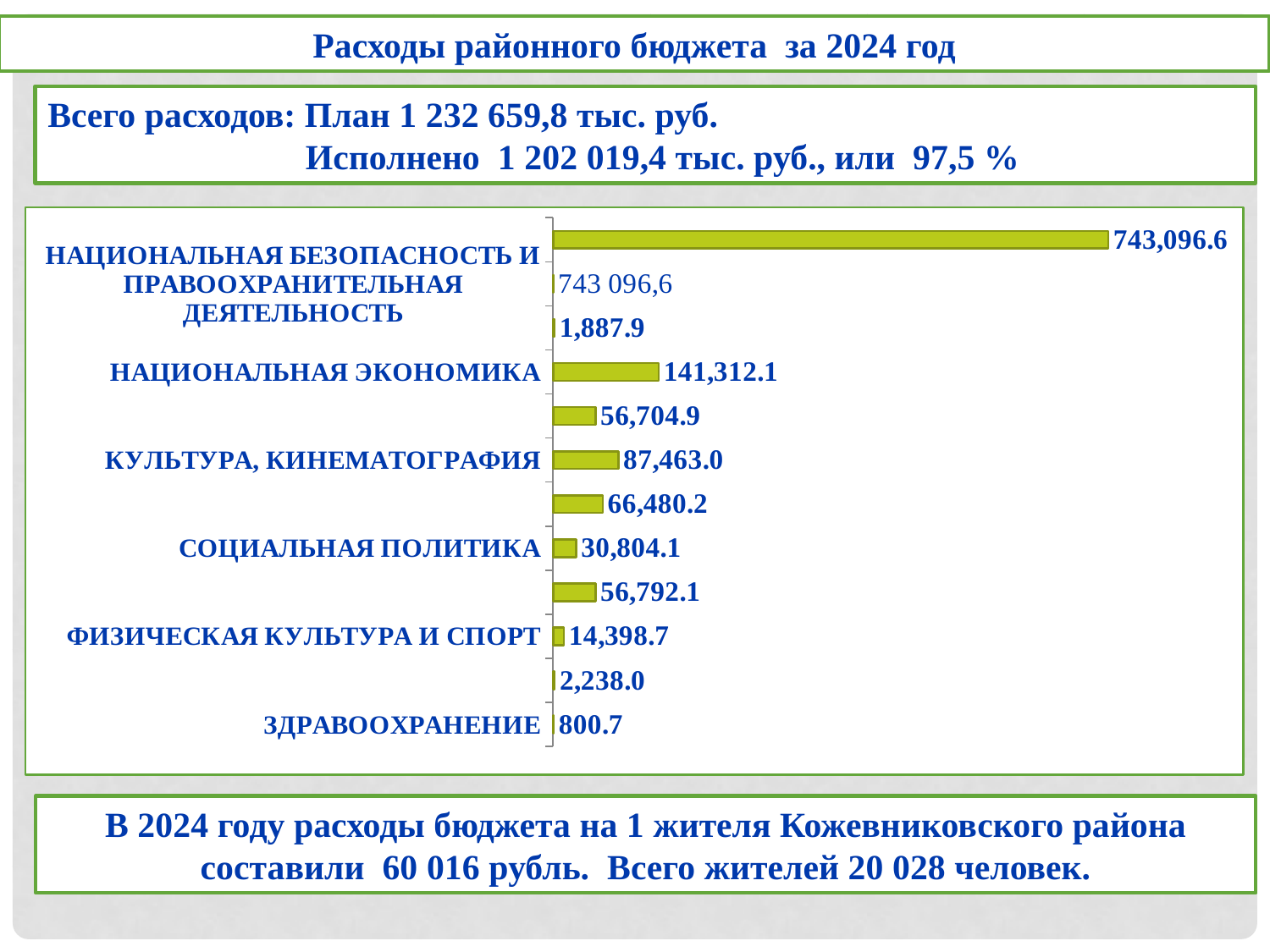

Расходы районного бюджета  за 2024 год
Всего расходов: План 1 232 659,8 тыс. руб.
                             Исполнено  1 202 019,4 тыс. руб., или  97,5 %

[unsupported chart]

В 2024 году расходы бюджета на 1 жителя Кожевниковского района составили  60 016 рубль.  Всего жителей 20 028 человек.